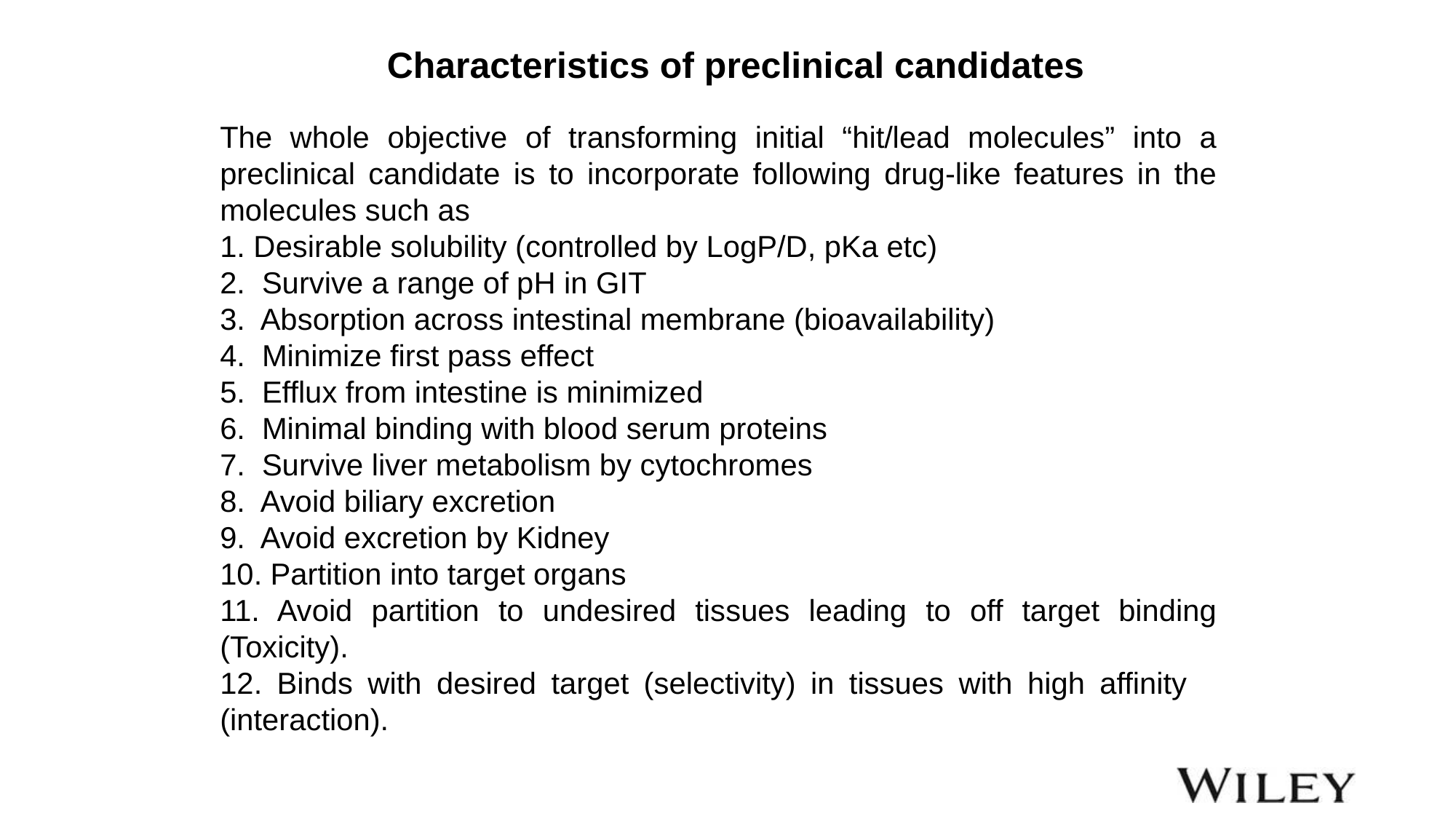

Characteristics of preclinical candidates
The whole objective of transforming initial “hit/lead molecules” into a preclinical candidate is to incorporate following drug-like features in the molecules such as
1. Desirable solubility (controlled by LogP/D, pKa etc)
2.  Survive a range of pH in GIT
3.  Absorption across intestinal membrane (bioavailability)
4.  Minimize first pass effect
5.  Efflux from intestine is minimized
6.  Minimal binding with blood serum proteins
7.  Survive liver metabolism by cytochromes
8.  Avoid biliary excretion
9.  Avoid excretion by Kidney
10. Partition into target organs
11. Avoid partition to undesired tissues leading to off target binding (Toxicity).
12. Binds with desired target (selectivity) in tissues with high affinity   (interaction).